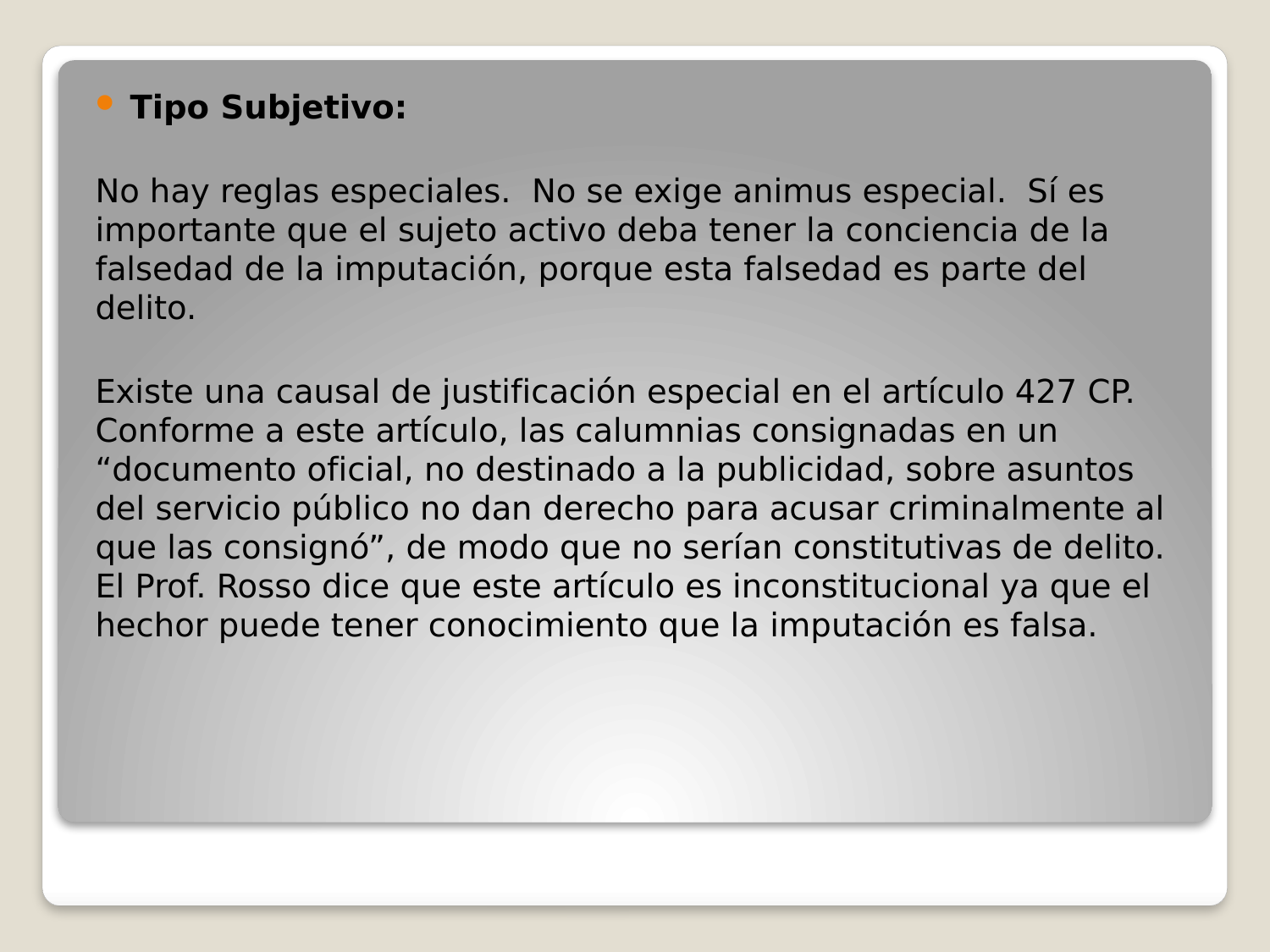

Tipo Subjetivo:

No hay reglas especiales.  No se exige animus especial.  Sí es importante que el sujeto activo deba tener la conciencia de la falsedad de la imputación, porque esta falsedad es parte del delito.

Existe una causal de justificación especial en el artículo 427 CP.  Conforme a este artículo, las calumnias consignadas en un “documento oficial, no destinado a la publicidad, sobre asuntos del servicio público no dan derecho para acusar criminalmente al que las consignó”, de modo que no serían constitutivas de delito.  El Prof. Rosso dice que este artículo es inconstitucional ya que el hechor puede tener conocimiento que la imputación es falsa.

#